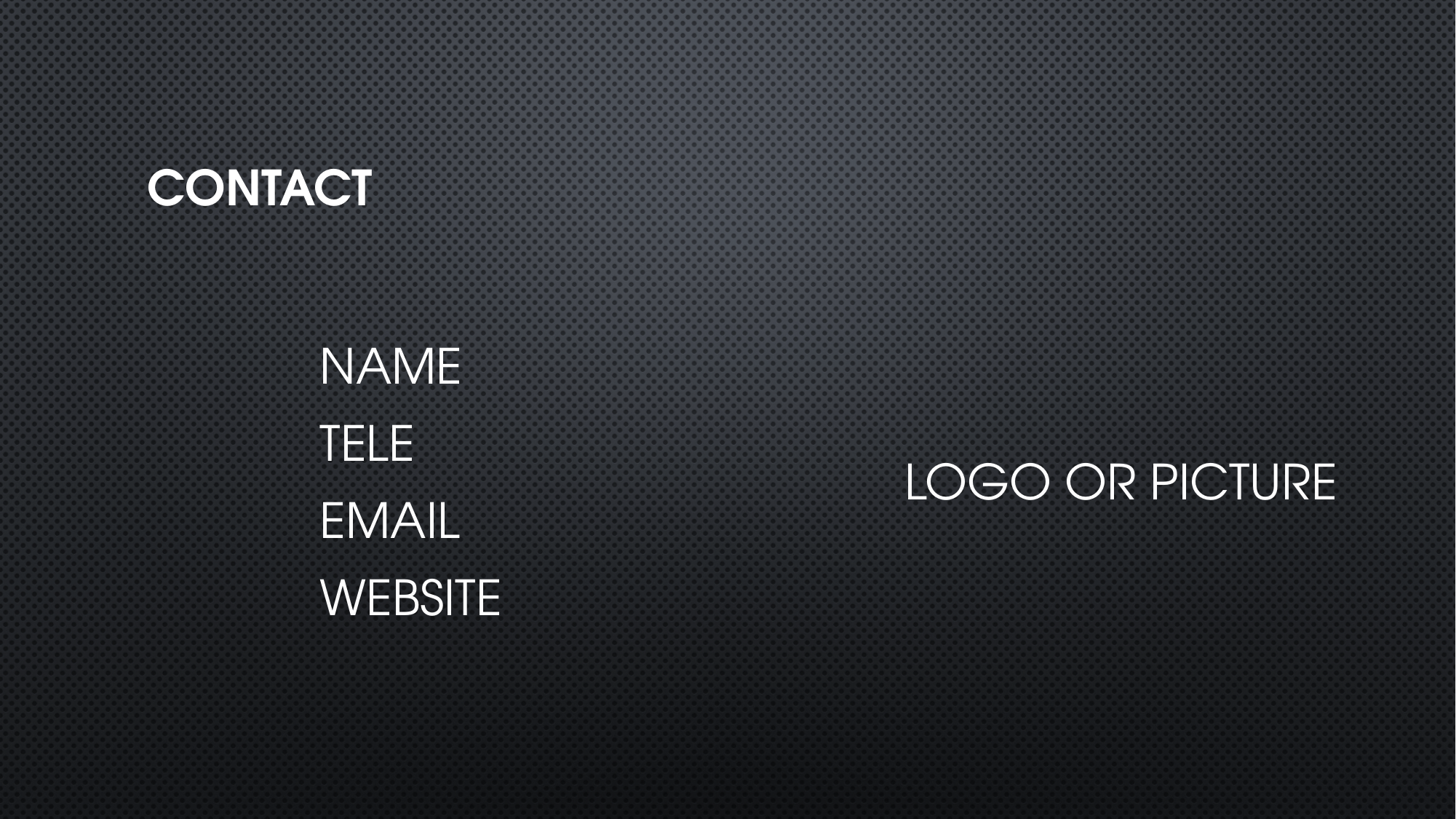

# Contact
NAME
TELE
EMAIL
WEBSITE
LOGO OR PICTURE